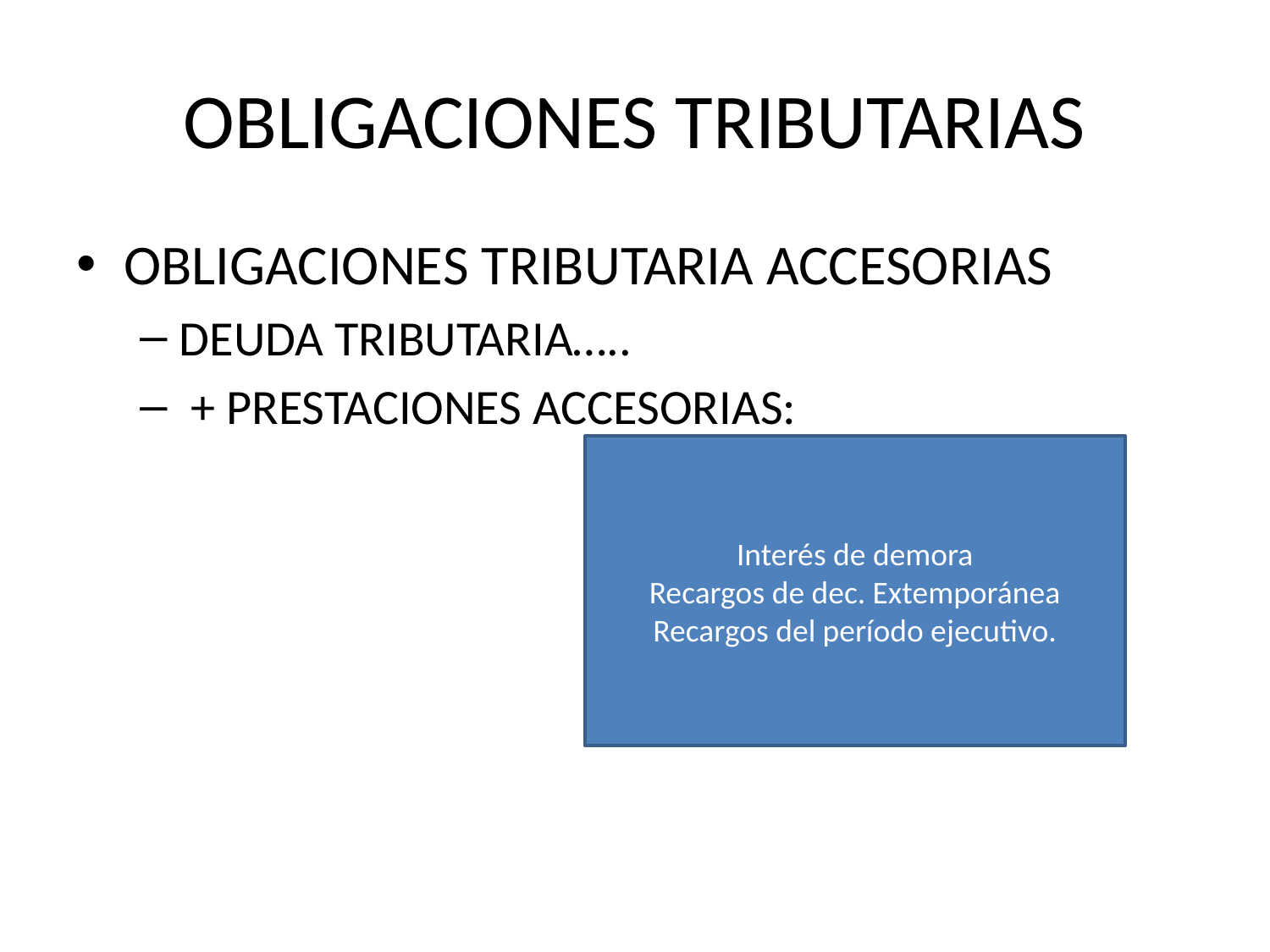

# OBLIGACIONES TRIBUTARIAS
OBLIGACIONES TRIBUTARIA ACCESORIAS
DEUDA TRIBUTARIA…..
 + PRESTACIONES ACCESORIAS:

Interés de demora
Recargos de dec. Extemporánea
Recargos del período ejecutivo.